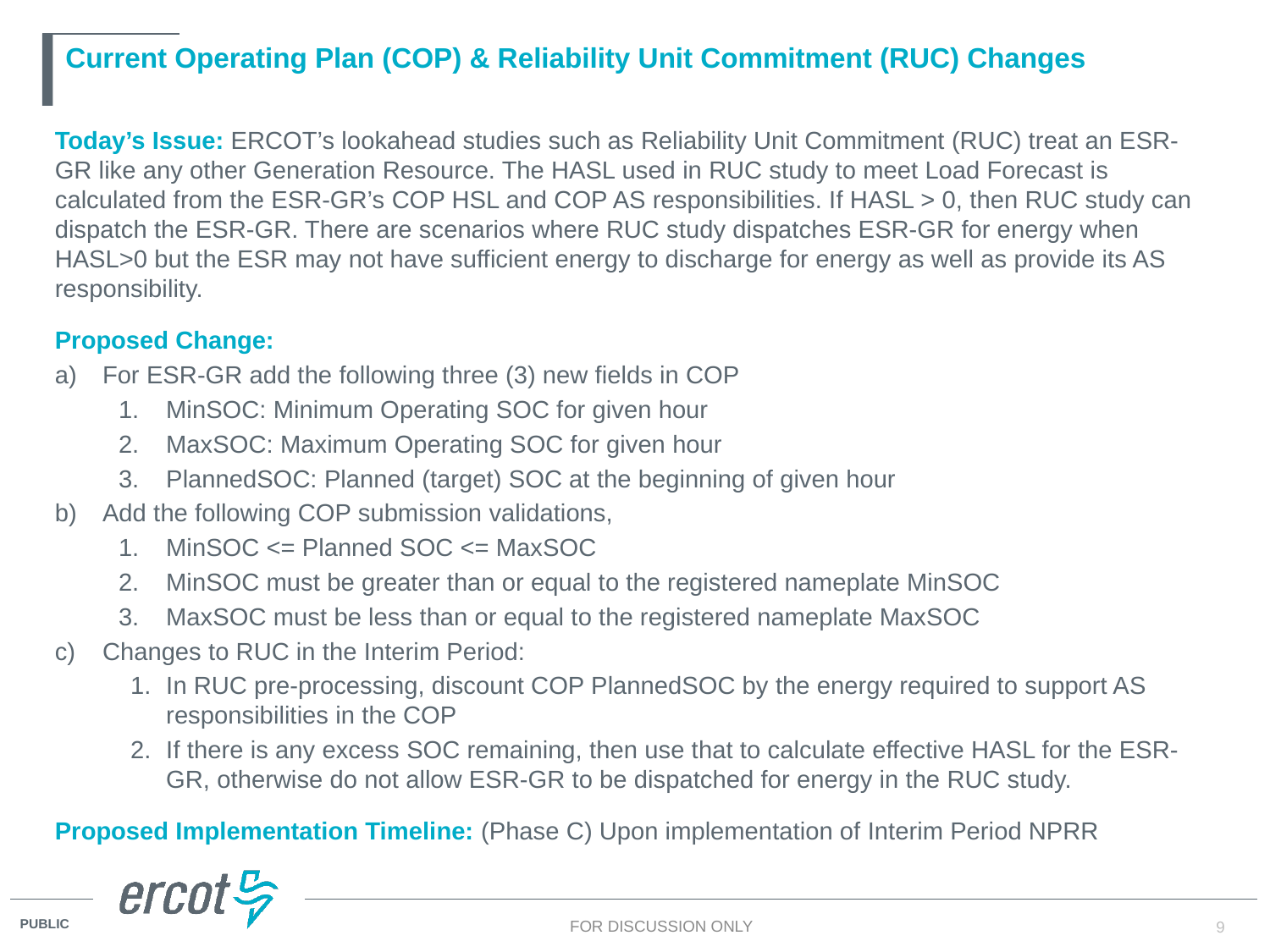

# Current Operating Plan (COP) & Reliability Unit Commitment (RUC) Changes
Today’s Issue: ERCOT’s lookahead studies such as Reliability Unit Commitment (RUC) treat an ESR-GR like any other Generation Resource. The HASL used in RUC study to meet Load Forecast is calculated from the ESR-GR’s COP HSL and COP AS responsibilities. If HASL > 0, then RUC study can dispatch the ESR-GR. There are scenarios where RUC study dispatches ESR-GR for energy when HASL>0 but the ESR may not have sufficient energy to discharge for energy as well as provide its AS responsibility.

Proposed Change:
For ESR-GR add the following three (3) new fields in COP
MinSOC: Minimum Operating SOC for given hour
MaxSOC: Maximum Operating SOC for given hour
PlannedSOC: Planned (target) SOC at the beginning of given hour
Add the following COP submission validations,
MinSOC <= Planned SOC <= MaxSOC
MinSOC must be greater than or equal to the registered nameplate MinSOC
MaxSOC must be less than or equal to the registered nameplate MaxSOC
Changes to RUC in the Interim Period:
In RUC pre-processing, discount COP PlannedSOC by the energy required to support AS responsibilities in the COP
If there is any excess SOC remaining, then use that to calculate effective HASL for the ESR-GR, otherwise do not allow ESR-GR to be dispatched for energy in the RUC study.

Proposed Implementation Timeline: (Phase C) Upon implementation of Interim Period NPRR

FOR DISCUSSION ONLY
9